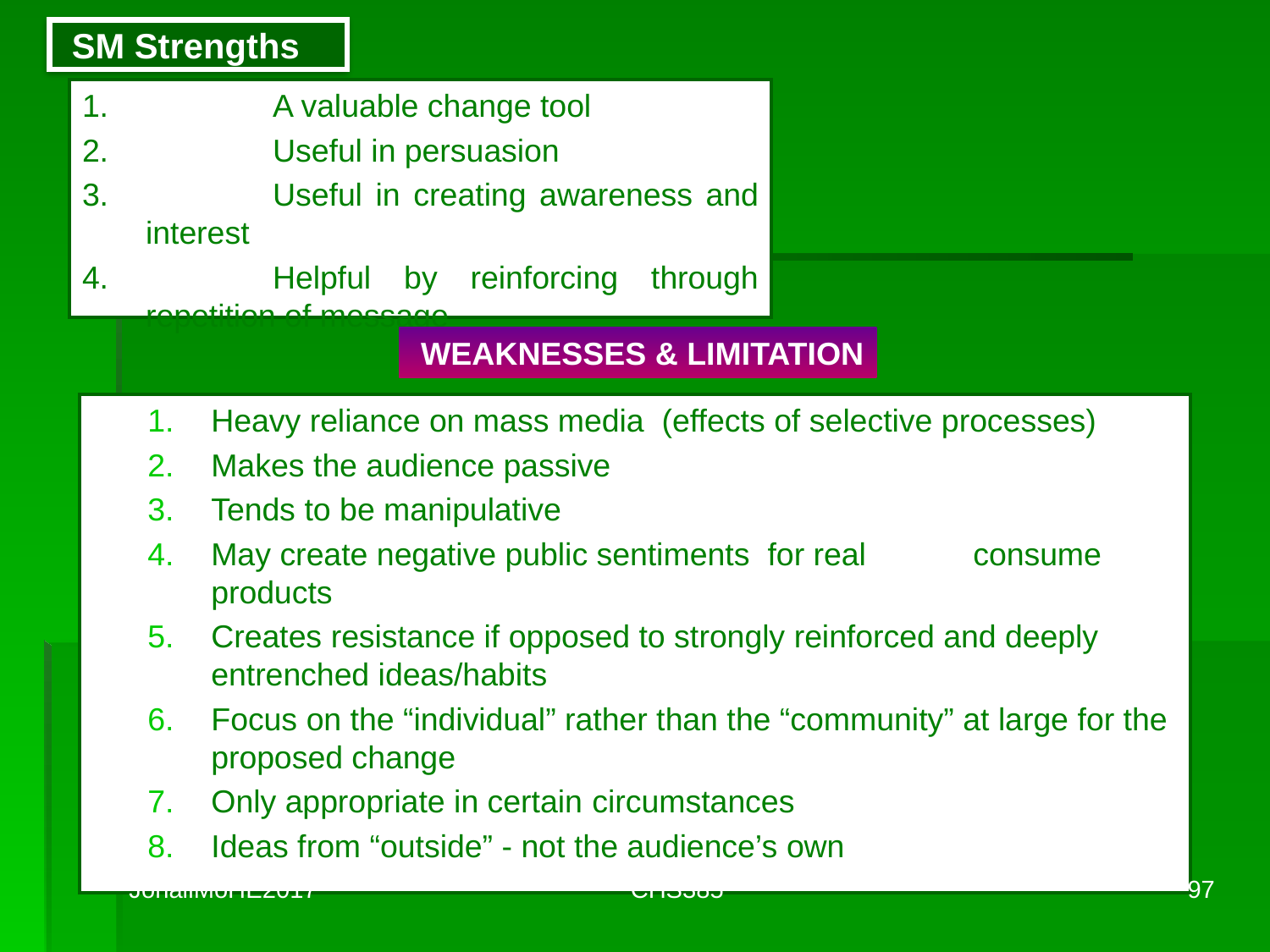

# SM Strengths
1.		A valuable change tool
2.		Useful in persuasion
3.		Useful in creating awareness and interest
4.		Helpful by reinforcing through repetition of message
WEAKNESSES & LIMITATION
Heavy reliance on mass media  (effects of selective processes)
Makes the audience passive
Tends to be manipulative
May create negative public sentiments  for real 	consume products
Creates resistance if opposed to strongly reinforced and deeply entrenched ideas/habits
Focus on the “individual” rather than the “community” at large for the proposed change
Only appropriate in certain 	circumstances
Ideas from “outside” - not the audience’s own
JohaliMoHE2017
CHS385
97